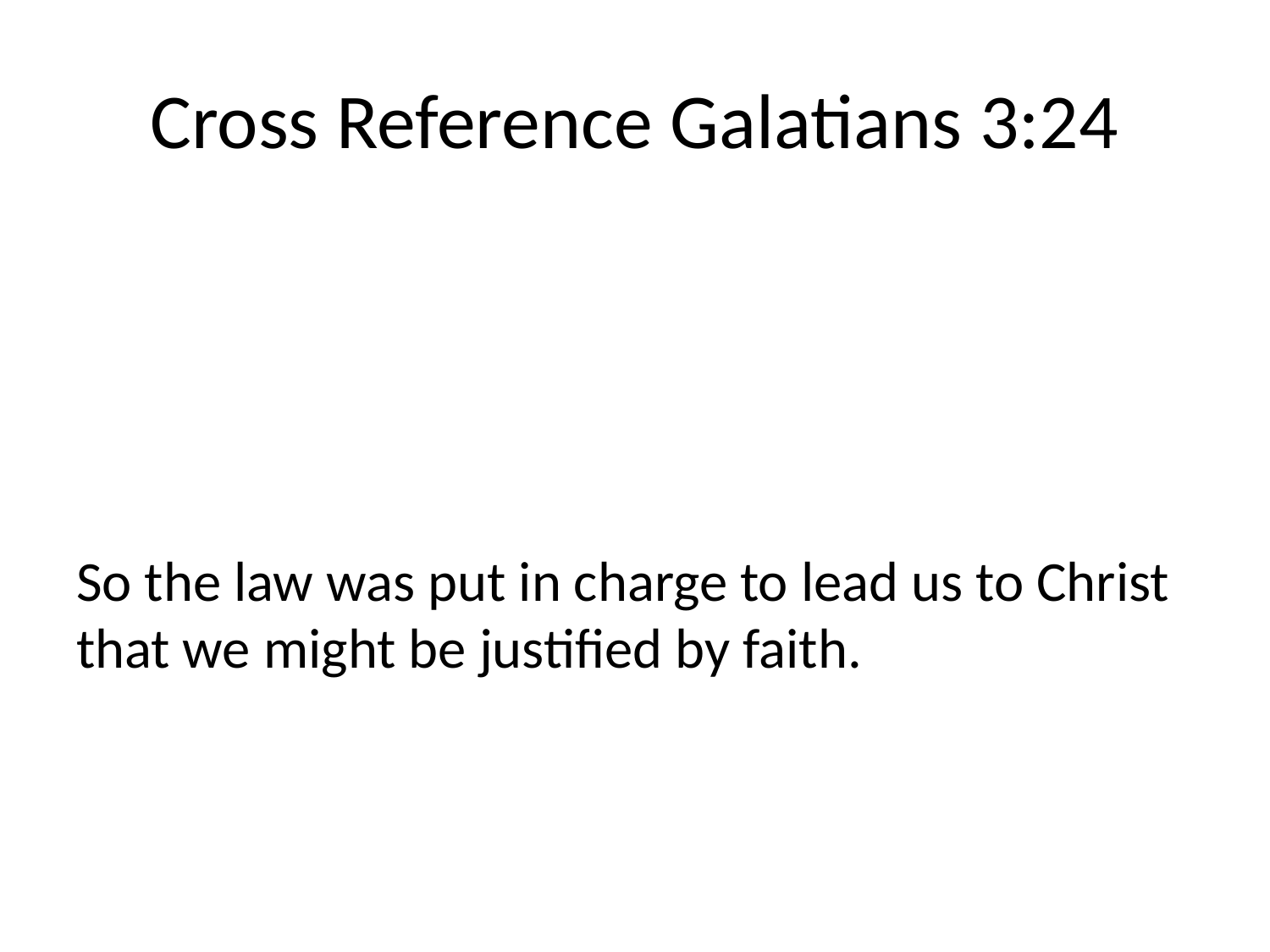

# Cross Reference Galatians 3:24

So the law was put in charge to lead us to Christ that we might be justified by faith.